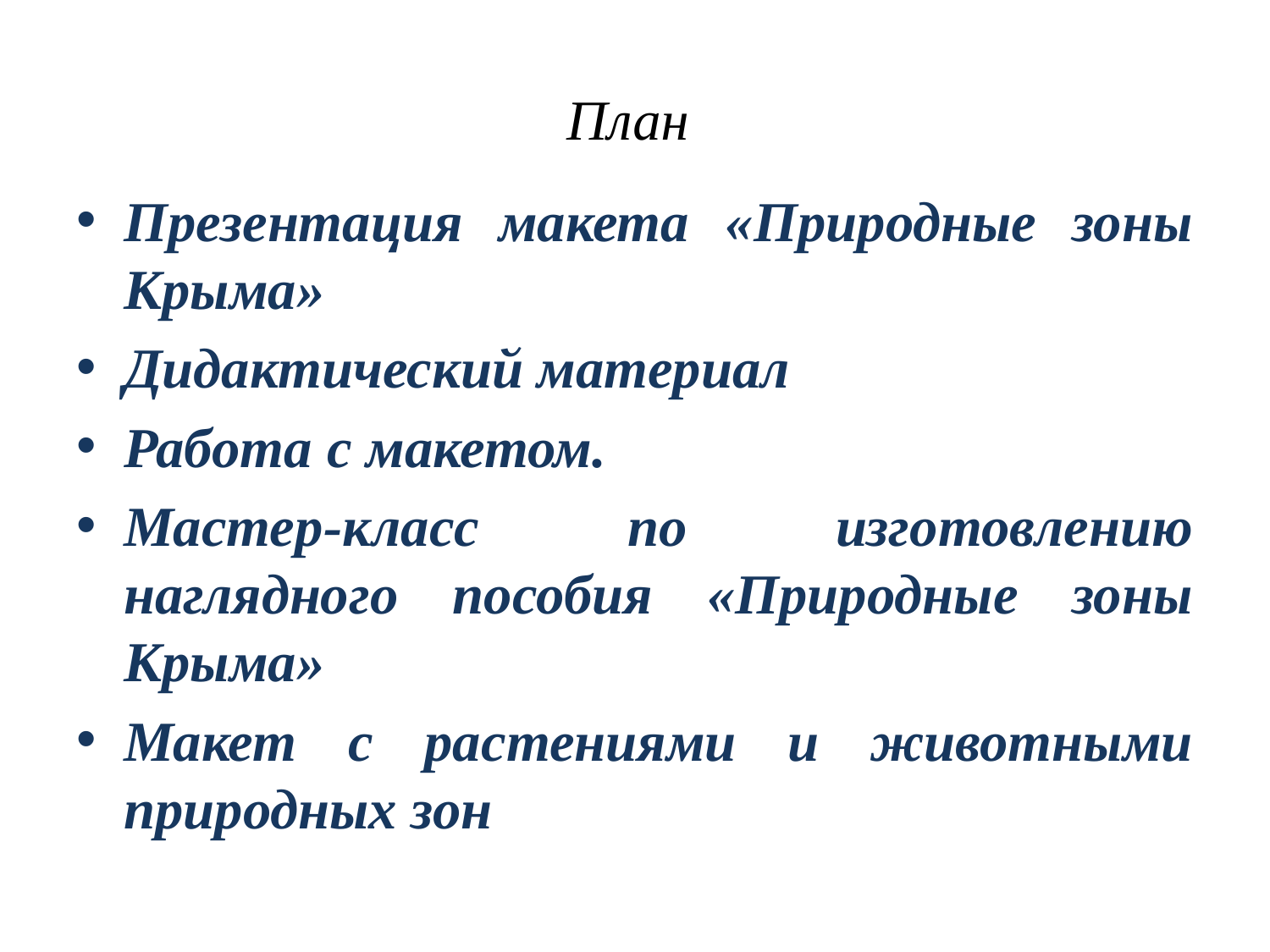

# План
Презентация макета «Природные зоны Крыма»
Дидактический материал
Работа с макетом.
Мастер-класс по изготовлению наглядного пособия «Природные зоны Крыма»
Макет с растениями и животными природных зон